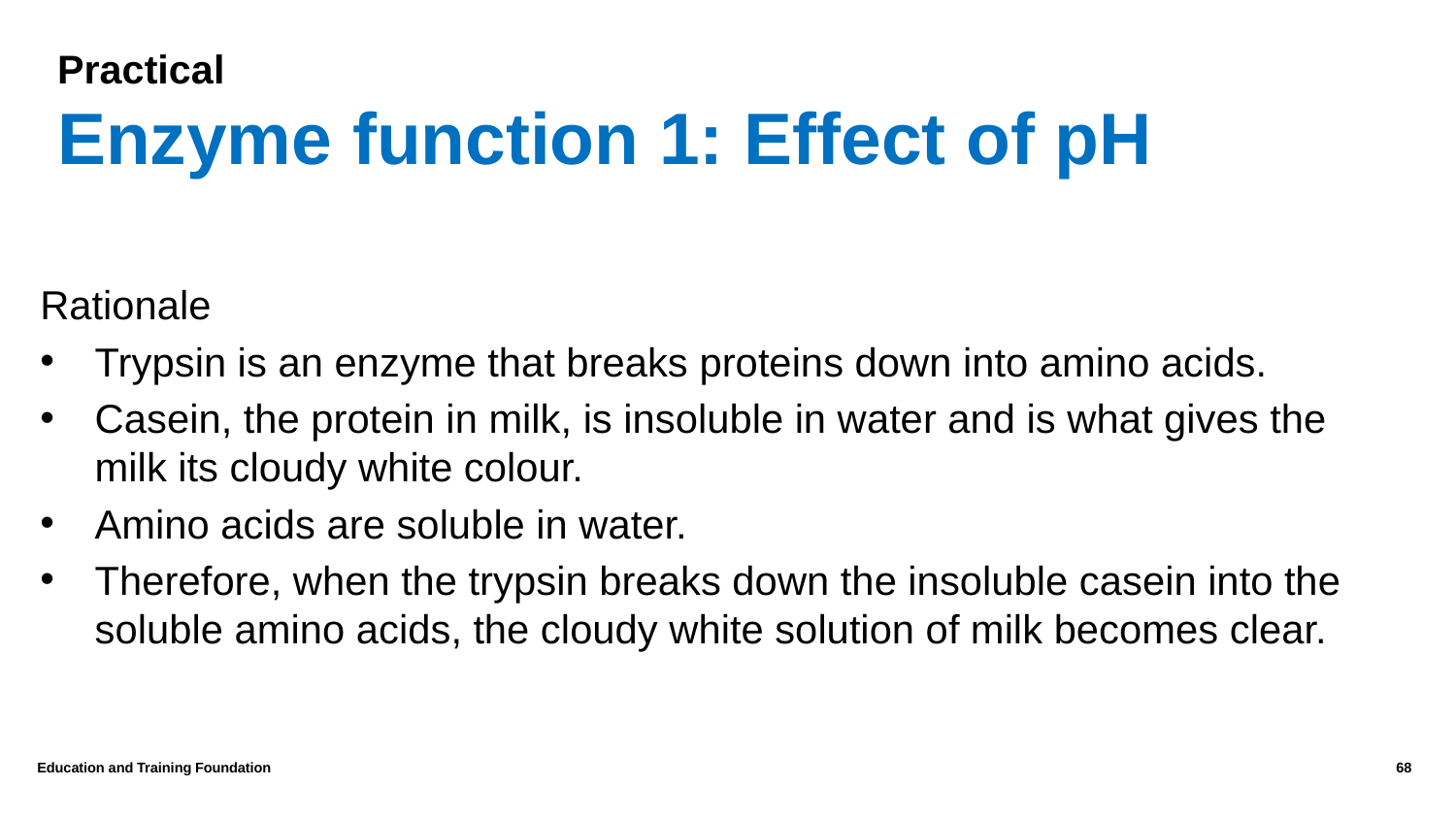

# Practical Enzyme function 1: Effect of pH
Rationale
Trypsin is an enzyme that breaks proteins down into amino acids.
Casein, the protein in milk, is insoluble in water and is what gives the milk its cloudy white colour.
Amino acids are soluble in water.
Therefore, when the trypsin breaks down the insoluble casein into the soluble amino acids, the cloudy white solution of milk becomes clear.
Education and Training Foundation
68